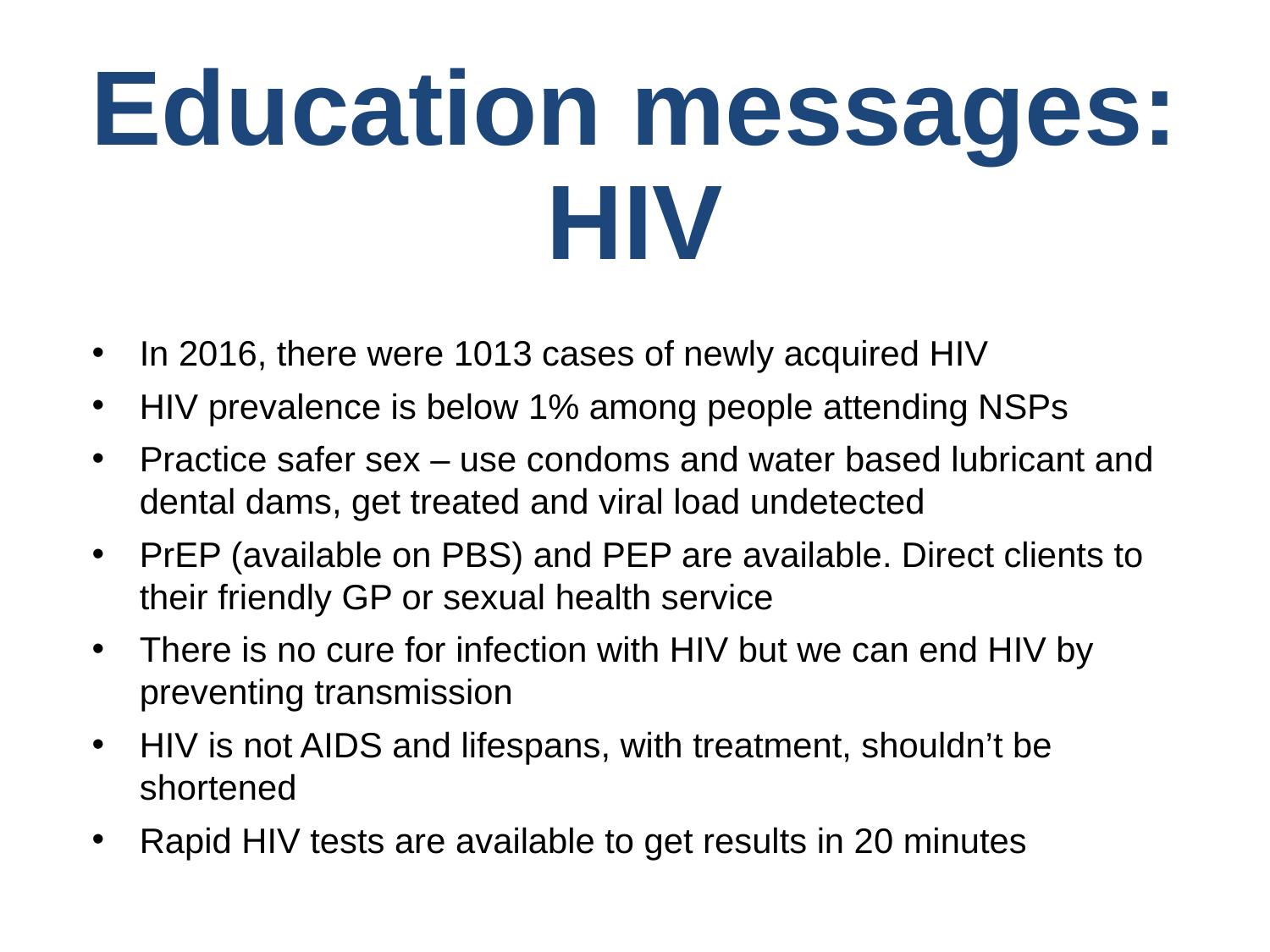

# Education messages: HIV
In 2016, there were 1013 cases of newly acquired HIV
HIV prevalence is below 1% among people attending NSPs
Practice safer sex – use condoms and water based lubricant and dental dams, get treated and viral load undetected
PrEP (available on PBS) and PEP are available. Direct clients to their friendly GP or sexual health service
There is no cure for infection with HIV but we can end HIV by preventing transmission
HIV is not AIDS and lifespans, with treatment, shouldn’t be shortened
Rapid HIV tests are available to get results in 20 minutes